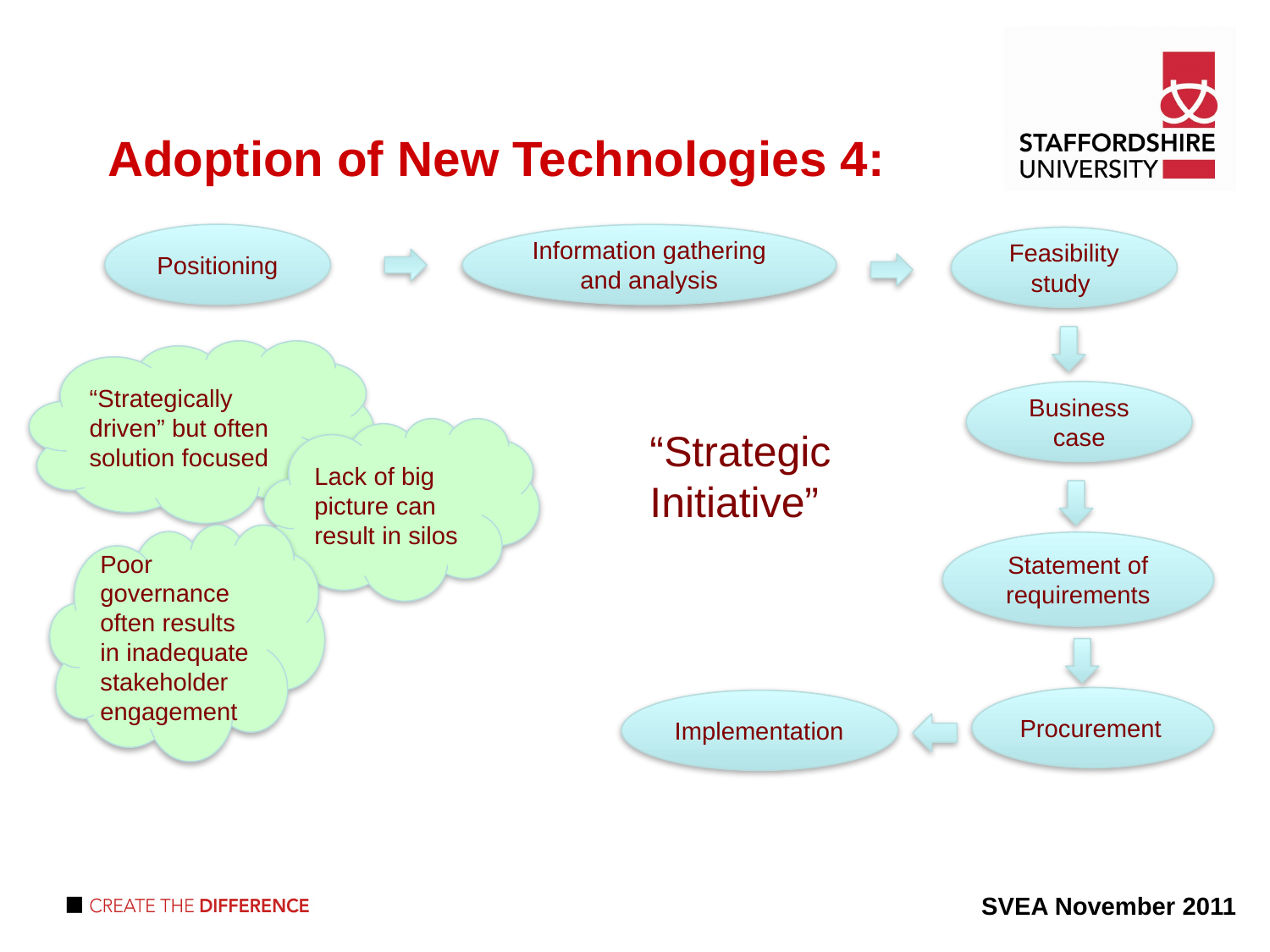

Adoption of New Technologies 4:
Positioning
Information gathering and analysis

Feasibility study

“Strategically driven” but often solution focused
Business case
Lack of big picture can result in silos
“Strategic Initiative”

Poor governance often results in inadequate stakeholder engagement
Statement of requirements

Procurement
Implementation

SVEA November 2011